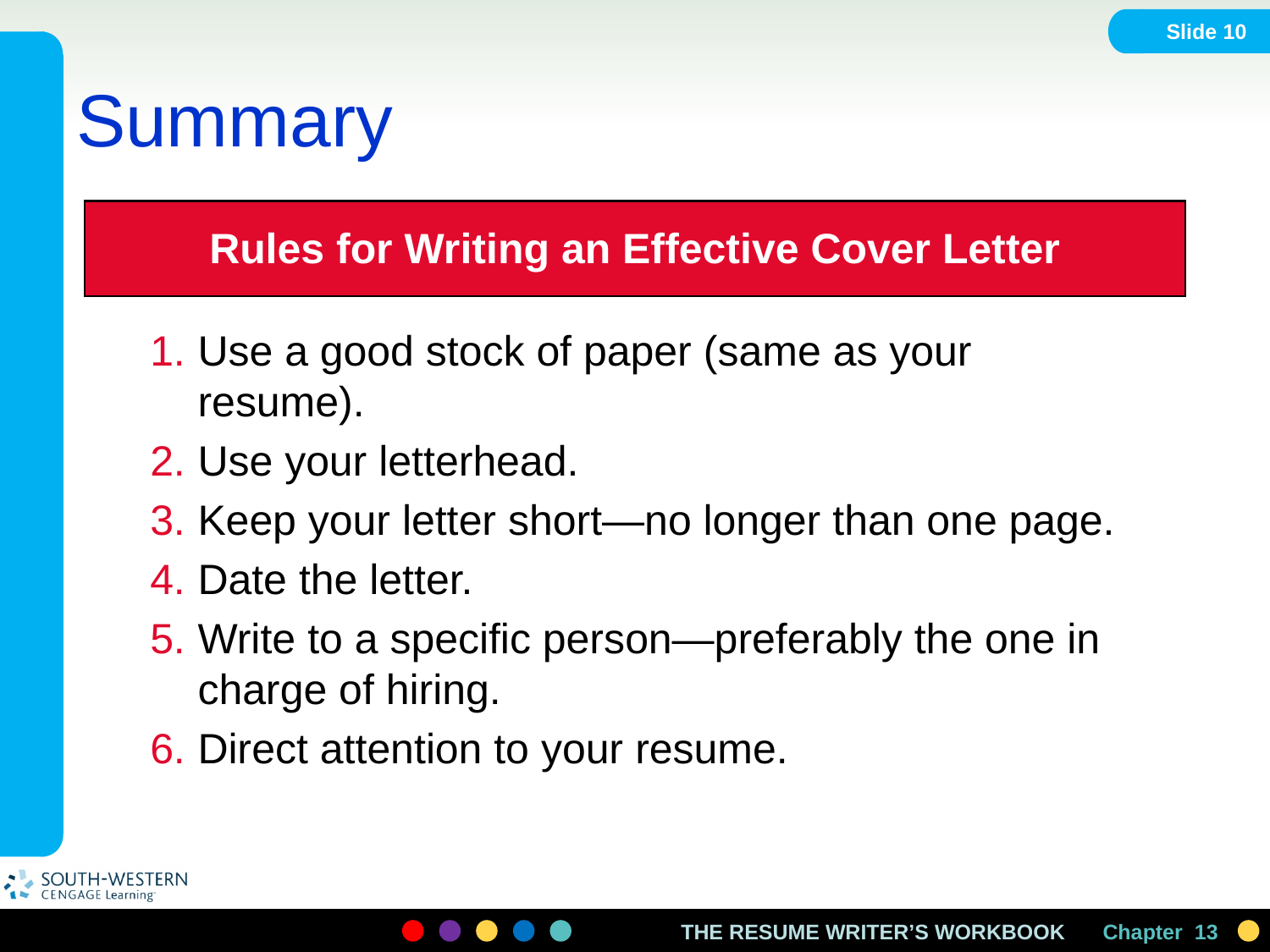

Slide 10
# Summary
| Rules for Writing an Effective Cover Letter |
| --- |
Use a good stock of paper (same as your resume).
Use your letterhead.
Keep your letter short—no longer than one page.
Date the letter.
Write to a specific person—preferably the one in charge of hiring.
Direct attention to your resume.
Chapter  13